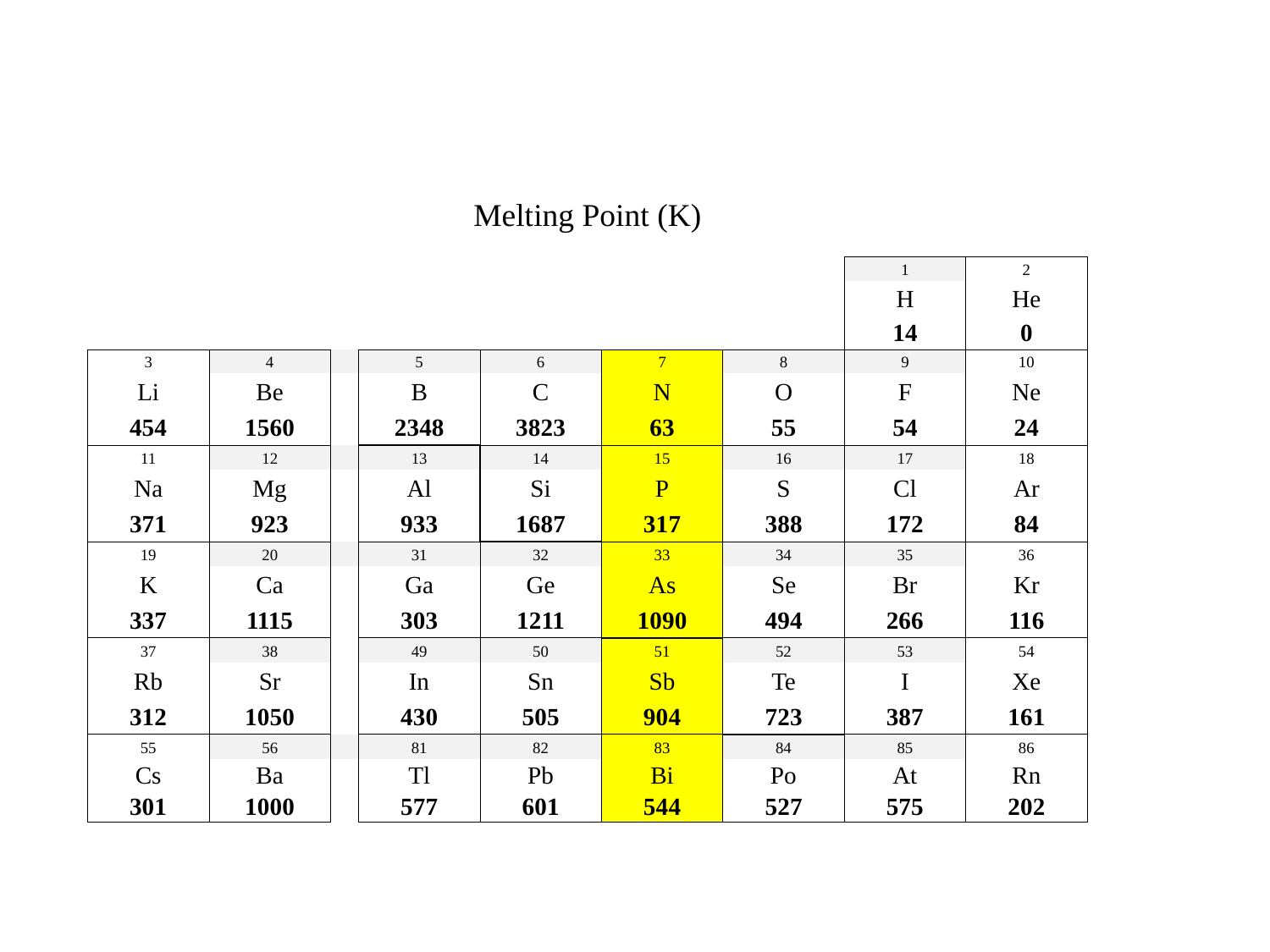

| Melting Point (K) |  |  |  |  |  |  |  |  |
| --- | --- | --- | --- | --- | --- | --- | --- | --- |
|  |  |  |  |  |  |  |  |  |
|  |  |  |  |  |  |  | 1 | 2 |
|  |  |  |  |  |  |  | H | He |
|  |  |  |  |  |  |  | 14 | 0 |
| 3 | 4 |  | 5 | 6 | 7 | 8 | 9 | 10 |
| Li | Be |  | B | C | N | O | F | Ne |
| 454 | 1560 |  | 2348 | 3823 | 63 | 55 | 54 | 24 |
| 11 | 12 |  | 13 | 14 | 15 | 16 | 17 | 18 |
| Na | Mg |  | Al | Si | P | S | Cl | Ar |
| 371 | 923 |  | 933 | 1687 | 317 | 388 | 172 | 84 |
| 19 | 20 |  | 31 | 32 | 33 | 34 | 35 | 36 |
| K | Ca |  | Ga | Ge | As | Se | Br | Kr |
| 337 | 1115 |  | 303 | 1211 | 1090 | 494 | 266 | 116 |
| 37 | 38 |  | 49 | 50 | 51 | 52 | 53 | 54 |
| Rb | Sr |  | In | Sn | Sb | Te | I | Xe |
| 312 | 1050 |  | 430 | 505 | 904 | 723 | 387 | 161 |
| 55 | 56 |  | 81 | 82 | 83 | 84 | 85 | 86 |
| Cs | Ba |  | Tl | Pb | Bi | Po | At | Rn |
| 301 | 1000 |  | 577 | 601 | 544 | 527 | 575 | 202 |